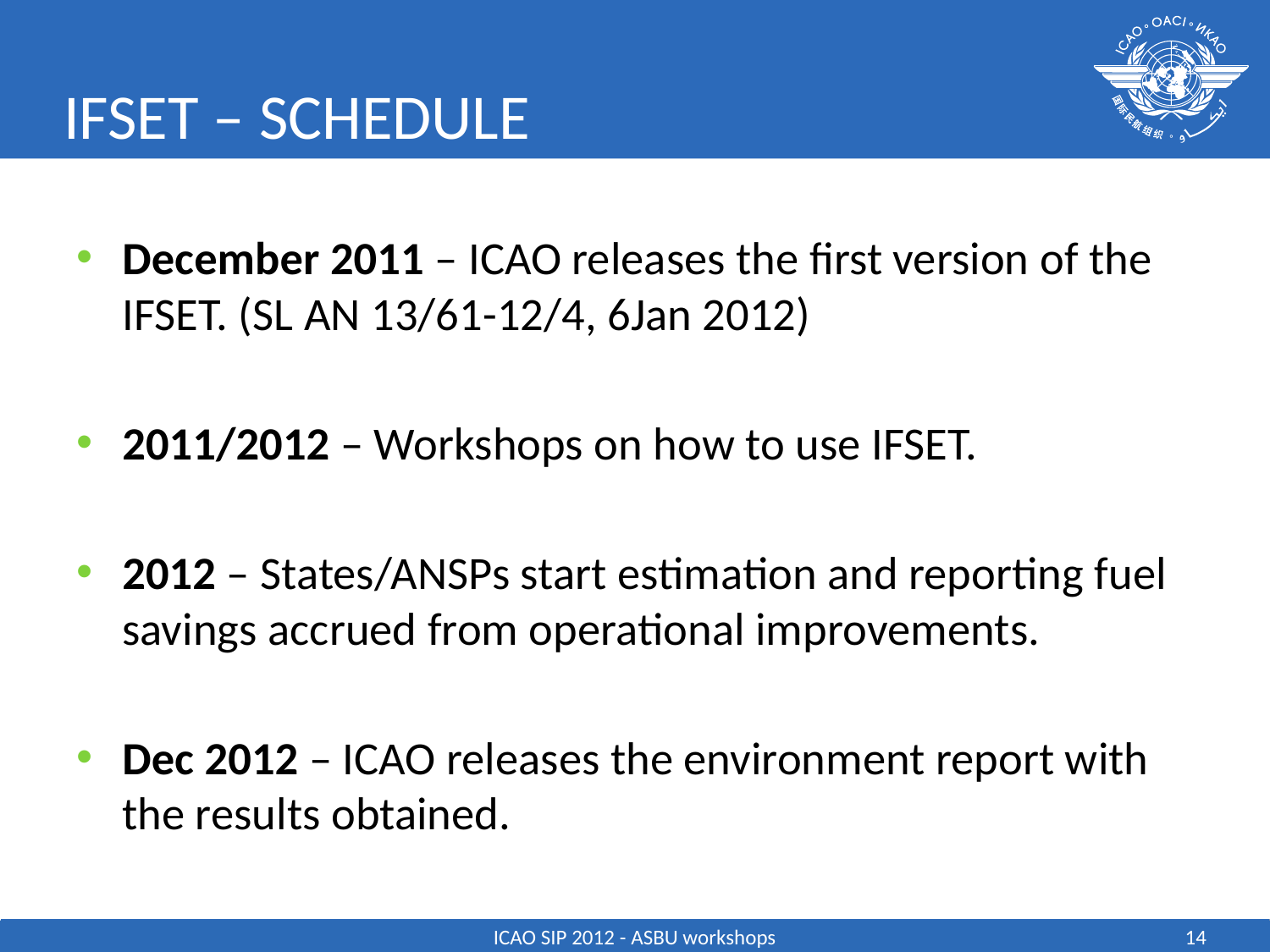

# IFSET – SCHEDULE
December 2011 – ICAO releases the first version of the IFSET. (SL AN 13/61-12/4, 6Jan 2012)

2011/2012 – Workshops on how to use IFSET.

2012 – States/ANSPs start estimation and reporting fuel savings accrued from operational improvements.

Dec 2012 – ICAO releases the environment report with the results obtained.

ICAO SIP 2012 - ASBU workshops
14